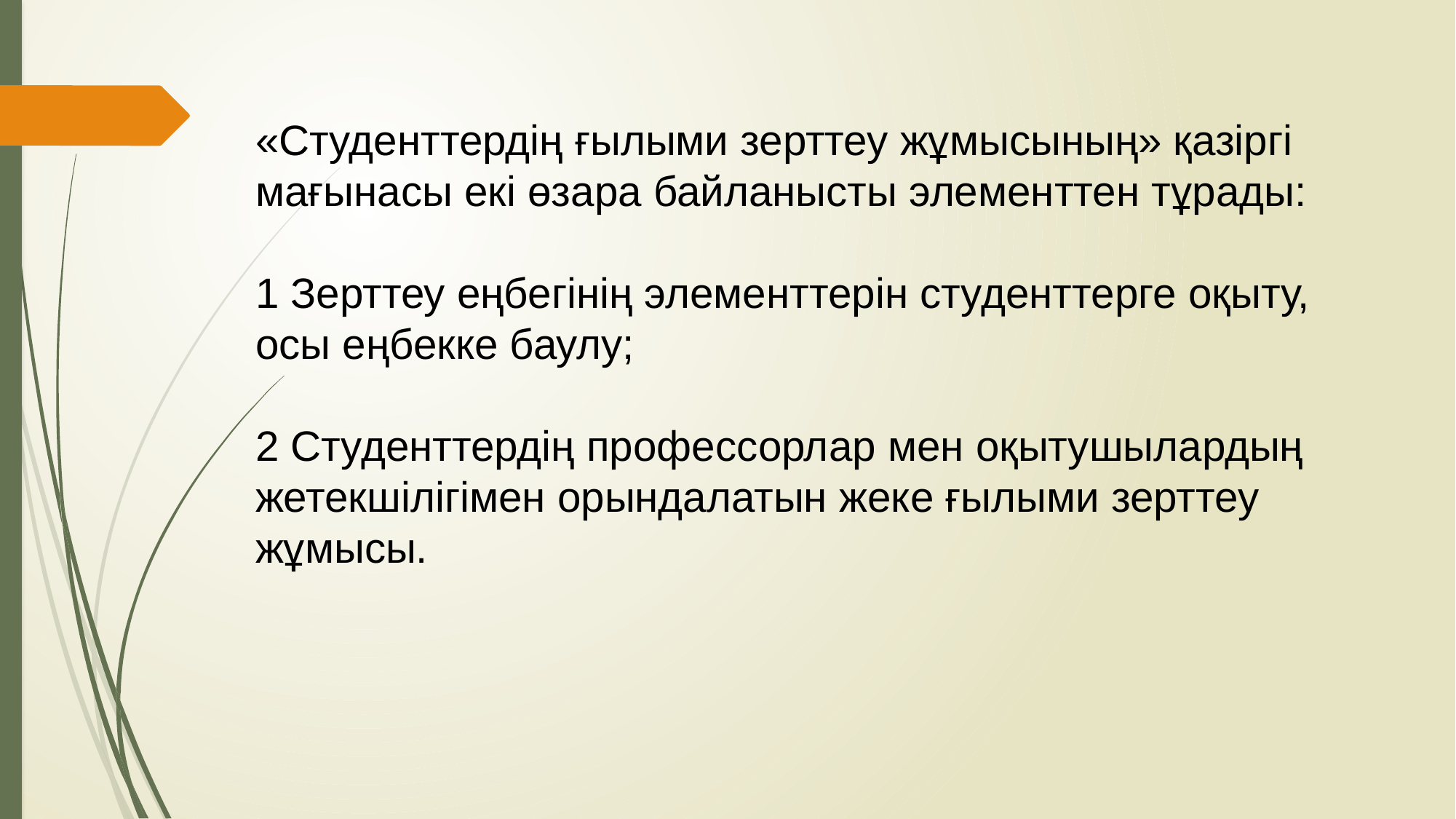

«Студенттердің ғылыми зерттеу жұмысының» қазіргі мағынасы екі өзара байланысты элементтен тұрады:

1 Зерттеу еңбегінің элементтерін студенттерге оқыту, осы еңбекке баулу;

2 Студенттердің профессорлар мен оқытушылардың жетекшілігімен орындалатын жеке ғылыми зерттеу жұмысы.